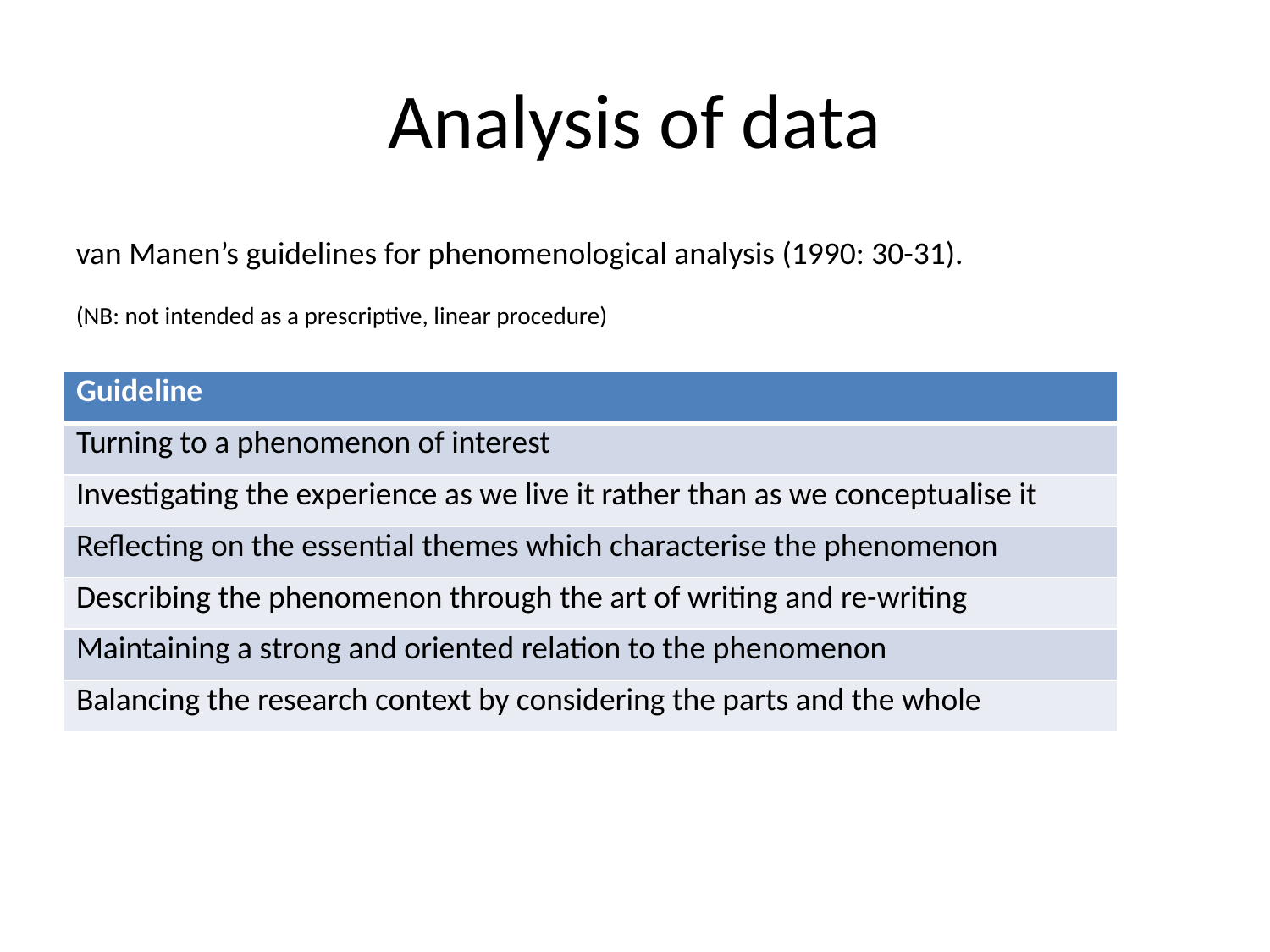

# Analysis of data
van Manen’s guidelines for phenomenological analysis (1990: 30-31).

(NB: not intended as a prescriptive, linear procedure)
| Guideline |
| --- |
| Turning to a phenomenon of interest |
| Investigating the experience as we live it rather than as we conceptualise it |
| Reflecting on the essential themes which characterise the phenomenon |
| Describing the phenomenon through the art of writing and re-writing |
| Maintaining a strong and oriented relation to the phenomenon |
| Balancing the research context by considering the parts and the whole |